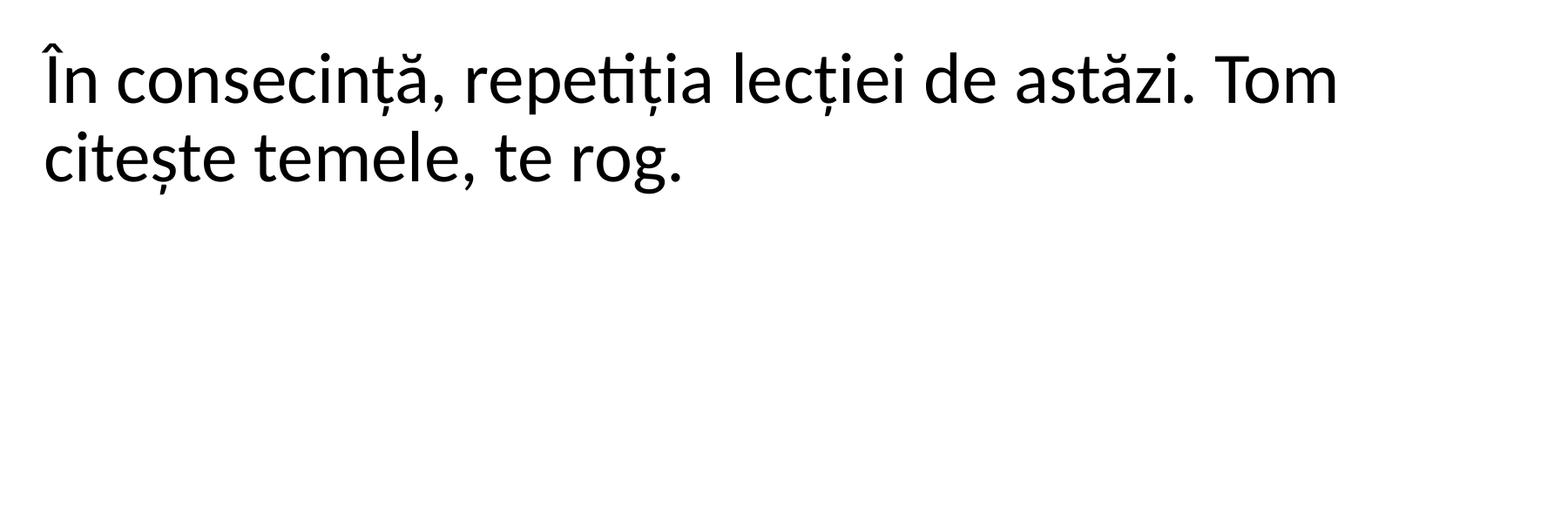

În consecință, repetiția lecției de astăzi. Tom citește temele, te rog.